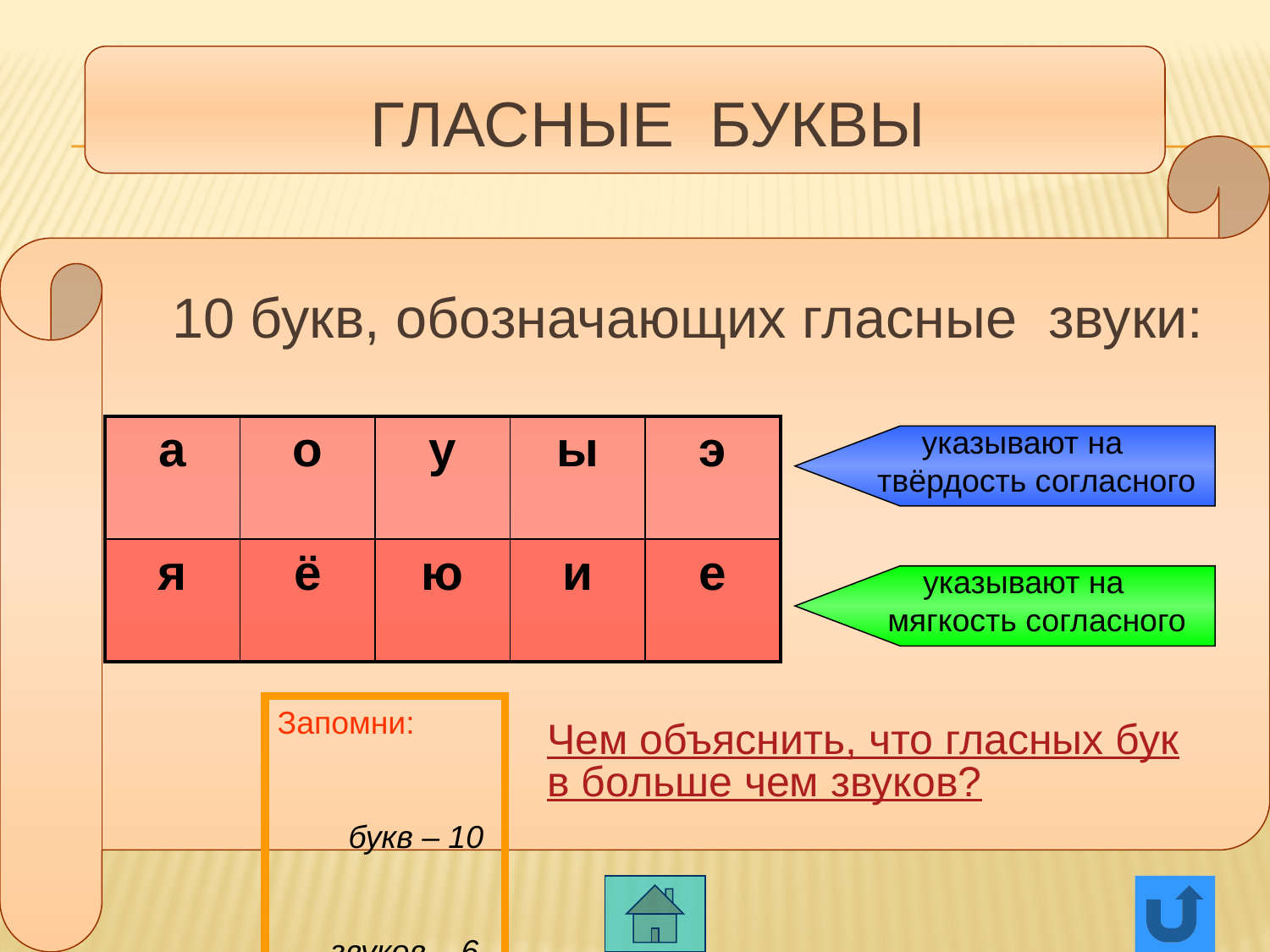

# Гласные  буквы

10 букв, обозначающих гласные  звуки:
| а | о | у | ы | э |
| --- | --- | --- | --- | --- |
| я | ё | ю | и | е |
     указывают на
твёрдость согласного

    указывают на
мягкость согласного

Запомни:                                                                   букв – 10                                                          звуков – 6
Чем объяснить, что гласных букв больше чем звуков?